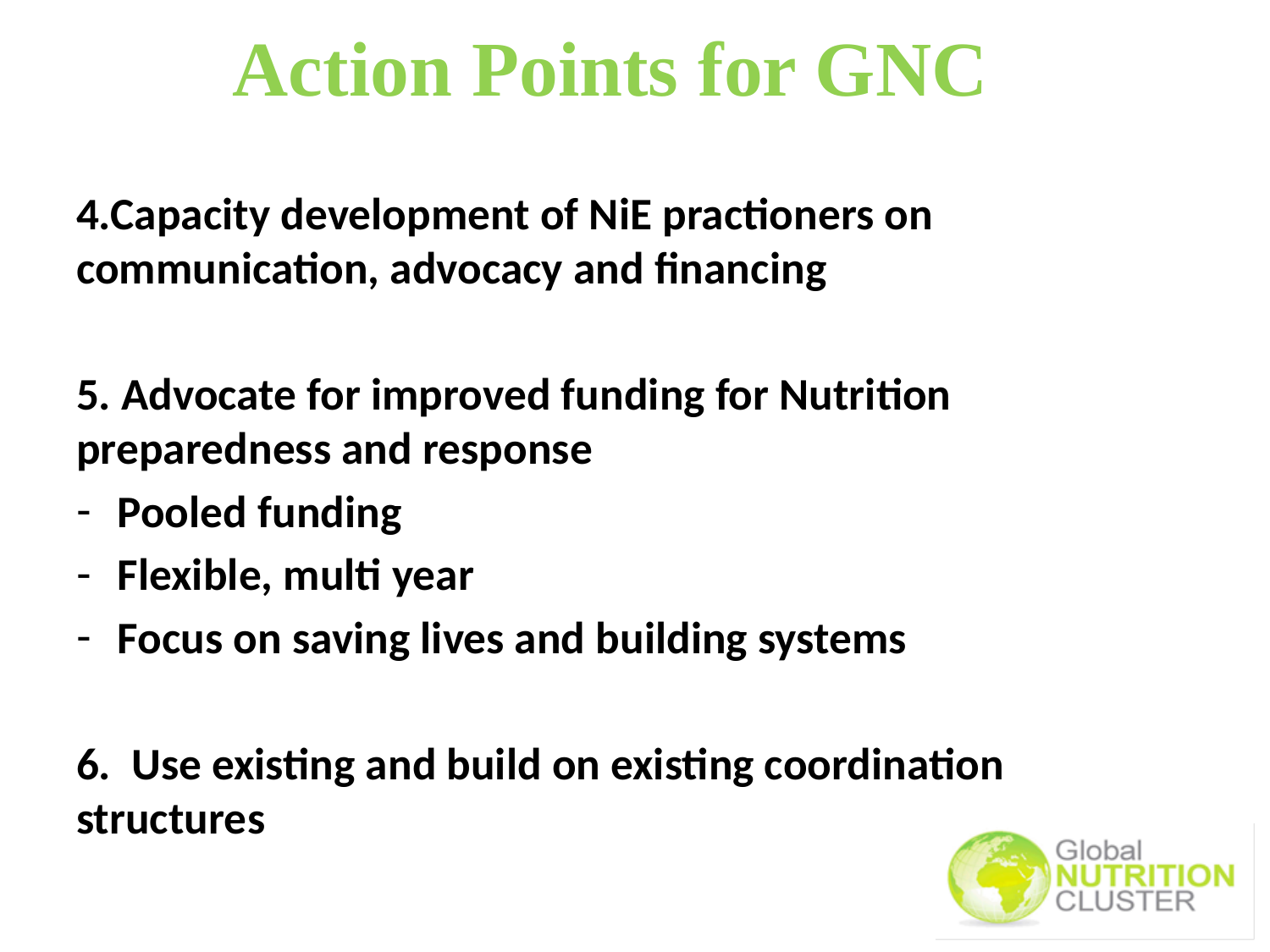

# Action Points for GNC
4.Capacity development of NiE practioners on communication, advocacy and financing

5. Advocate for improved funding for Nutrition preparedness and response
Pooled funding
Flexible, multi year
Focus on saving lives and building systems

6.  Use existing and build on existing coordination structures